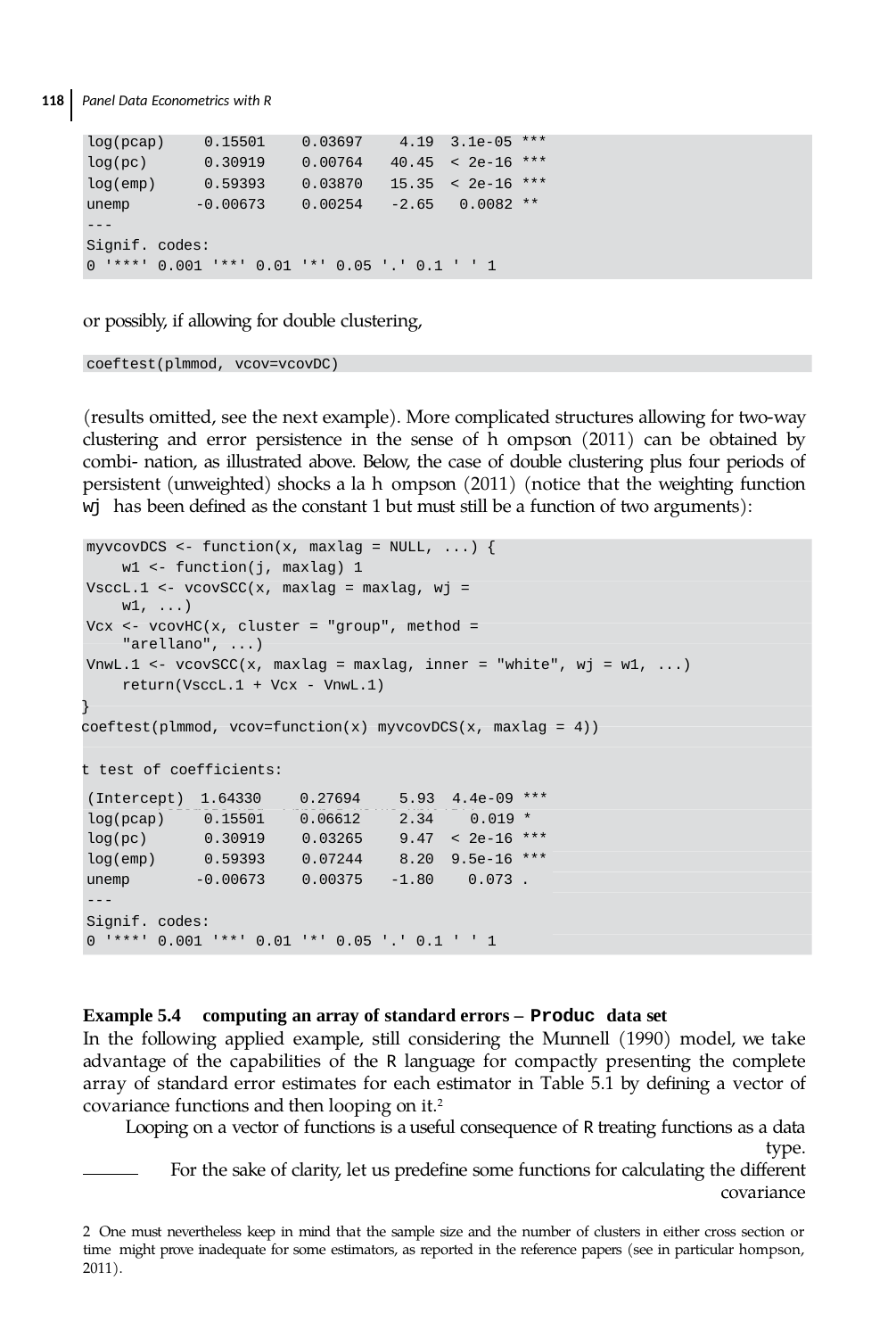

118  Panel Data Econometrics with R

| log(pcap) | 0.15501 | 0.03697 | 4.19 | 3.1e-05 \*\*\* |
| --- | --- | --- | --- | --- |
| log(pc) | 0.30919 | 0.00764 | 40.45 | < 2e-16 \*\*\* |
| log(emp) | 0.59393 | 0.03870 | 15.35 | < 2e-16 \*\*\* |
| unemp | -0.00673 | 0.00254 | -2.65 | 0.0082 \*\* |
| --- |  |  |  |  |
| Signif. codes: 0 '\*\*\*' 0.001 '\*\*' 0.01 '\*' 0.05 '.' 0.1 ' ' 1 |  |  |  |  |
or possibly, if allowing for double clustering,
coeftest(plmmod, vcov=vcovDC)
(results omitted, see the next example). More complicated structures allowing for two-way clustering and error persistence in the sense of hompson (2011) can be obtained by combi- nation, as illustrated above. Below, the case of double clustering plus four periods of persistent (unweighted) shocks a la hompson (2011) (notice that the weighting function wj has been deﬁned as the constant 1 but must still be a function of two arguments):

myvcovDCS <- function(x, maxlag = NULL, ...) { w1 <- function(j, maxlag) 1
VsccL.1 <- vcovSCC(x, maxlag = maxlag, wj = w1, ...)
Vcx <- vcovHC(x, cluster = "group", method = "arellano", ...)
VnwL.1 <- vcovSCC(x, maxlag = maxlag, inner = "white", wj = w1, ...) return(VsccL.1 + Vcx - VnwL.1)
}
coeftest(plmmod, vcov=function(x) myvcovDCS(x, maxlag = 4))

t test of coefficients:

Estimate Std. Error t value Pr(>|t|)

(Intercept) 1.64330
log(pcap)	0.15501
0.27694	5.93 4.4e-09 ***
0.06612	2.34	0.019 *

| log(pc) | 0.30919 | 0.03265 | 9.47 | < 2e-16 \*\*\* |
| --- | --- | --- | --- | --- |
| log(emp) | 0.59393 | 0.07244 | 8.20 | 9.5e-16 \*\*\* |
| unemp | -0.00673 | 0.00375 | -1.80 | 0.073 . |
| --- |  |  |  |  |
| Signif. codes: 0 '\*\*\*' 0.001 '\*\*' 0.01 '\*' 0.05 '.' 0.1 ' ' 1 |  |  |  |  |

Example 5.4  computing an array of standard errors – Produc data set
In the following applied example, still considering the Munnell (1990) model, we take advantage of the capabilities of the R language for compactly presenting the complete array of standard error estimates for each estimator in Table 5.1 by deﬁning a vector of covariance functions and then looping on it.2
Looping on a vector of functions is a useful consequence of R treating functions as a data type.
For the sake of clarity, let us predeﬁne some functions for calculating the different covariance

2 One must nevertheless keep in mind that the sample size and the number of clusters in either cross section or time might prove inadequate for some estimators, as reported in the reference papers (see in particular hompson, 2011).